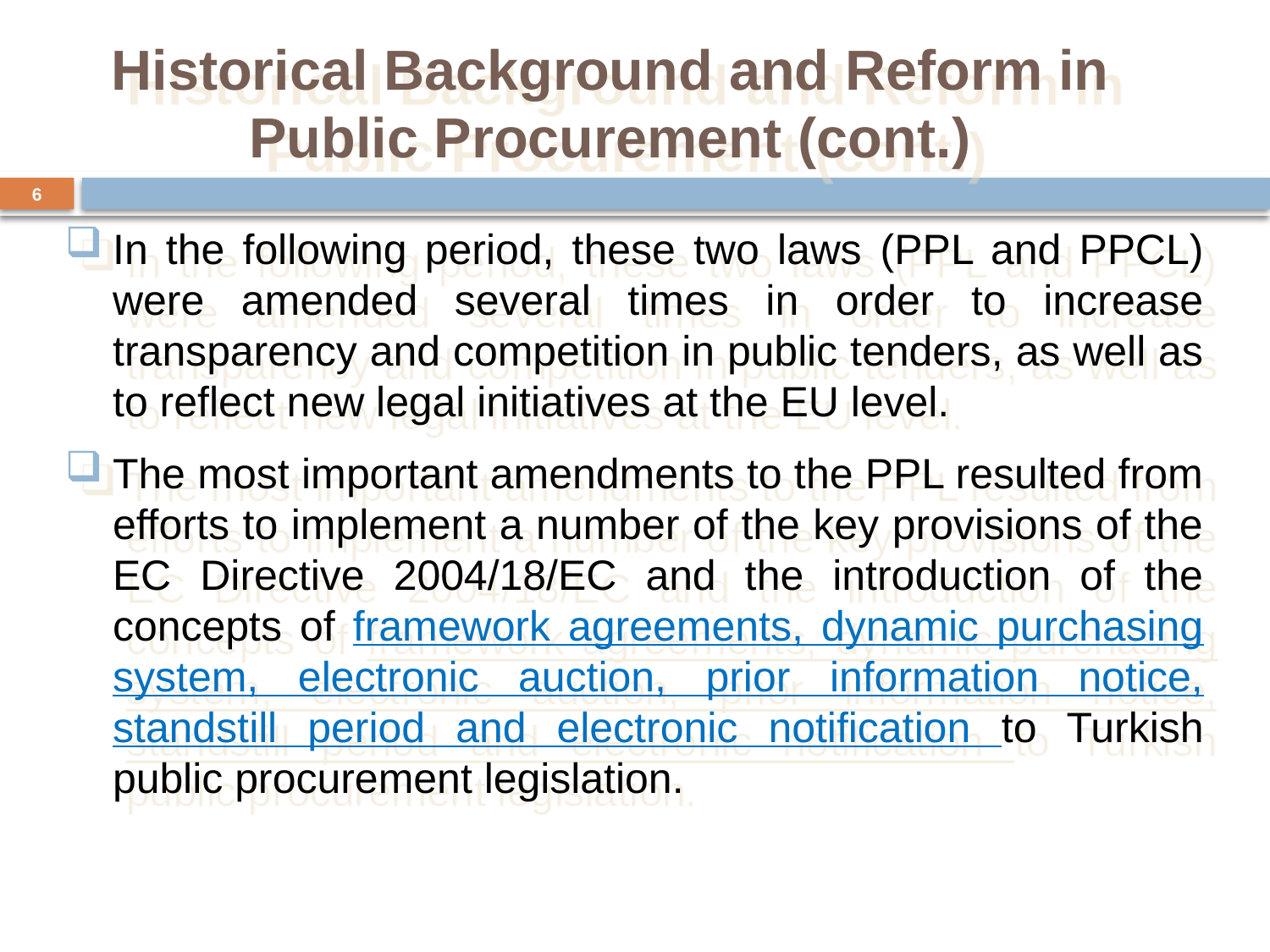

# Historical Background and Reform in Public Procurement (cont.)
6
In the following period, these two laws (PPL and PPCL) were amended several times in order to increase transparency and competition in public tenders, as well as to reflect new legal initiatives at the EU level.
The most important amendments to the PPL resulted from efforts to implement a number of the key provisions of the EC Directive 2004/18/EC and the introduction of the concepts of framework agreements, dynamic purchasing system, electronic auction, prior information notice, standstill period and electronic notification to Turkish public procurement legislation.